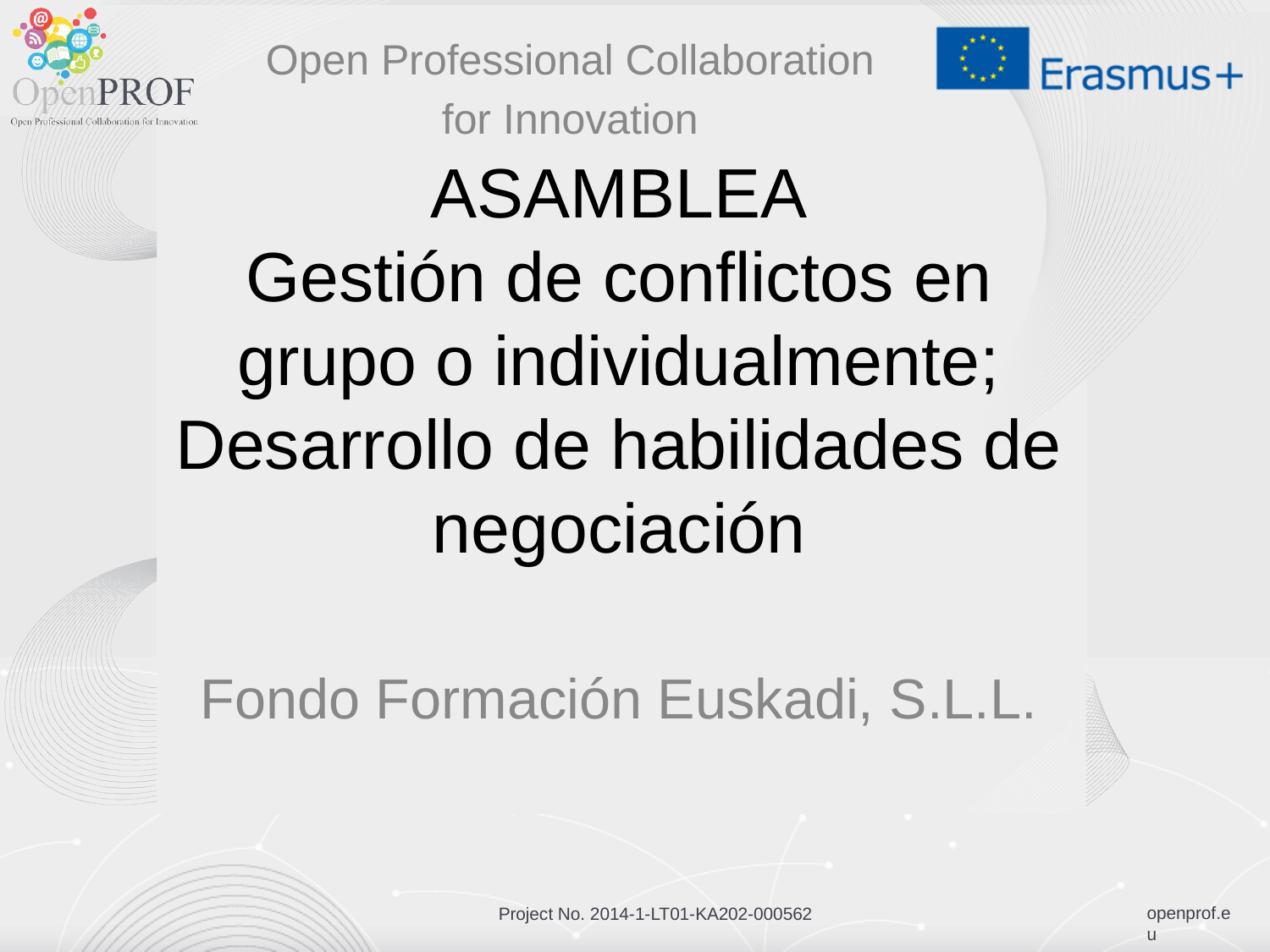

Open Professional Collaboration
for Innovation
# ASAMBLEA
Gestión de conflictos en grupo o individualmente; Desarrollo de habilidades de negociación
Fondo Formación Euskadi, S.L.L.